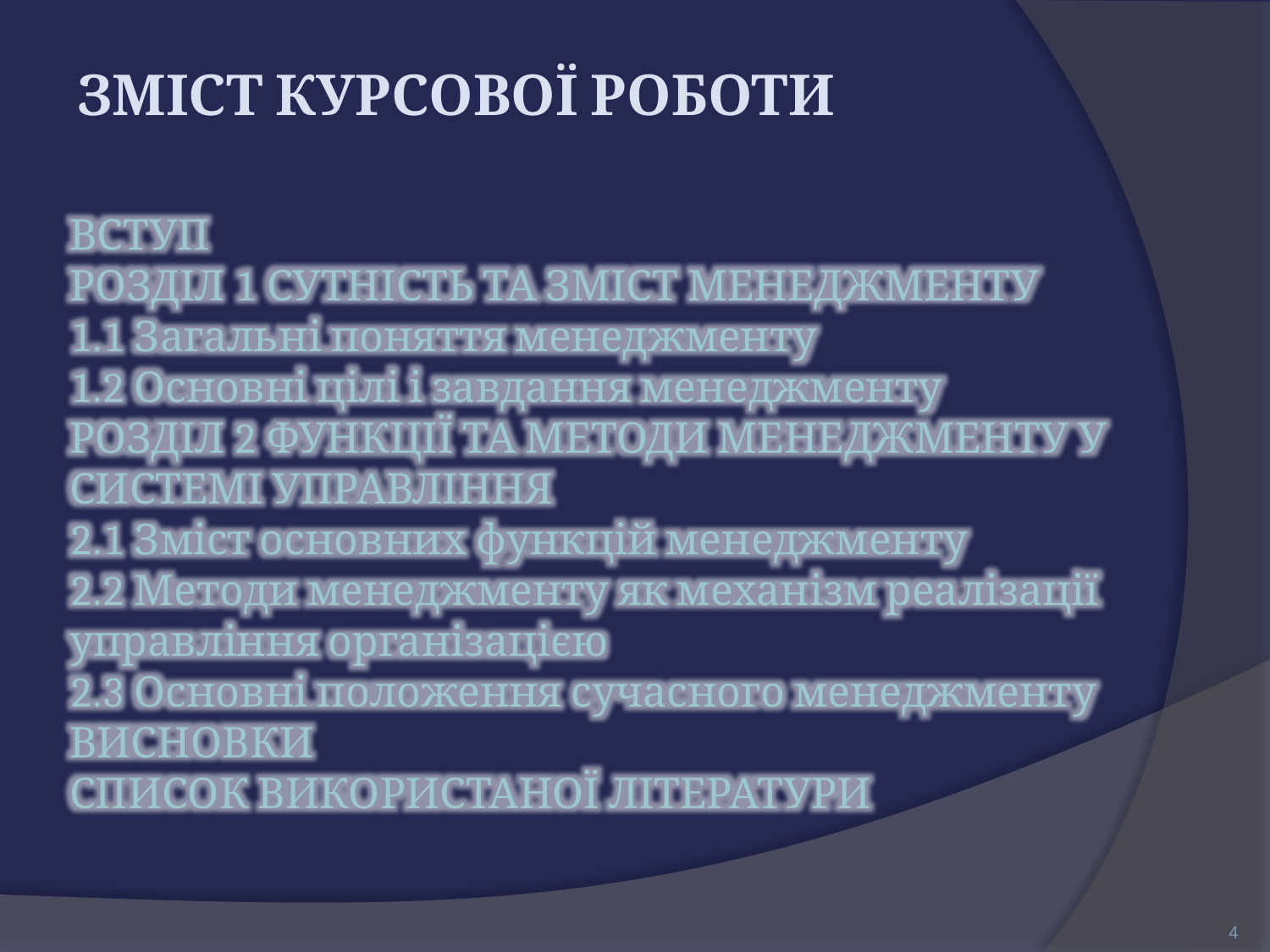

ЗМІСТ КУРСОВОЇ РОБОТИ
ВСТУП
РОЗДІЛ 1 СУТНІСТЬ ТА ЗМІСТ МЕНЕДЖМЕНТУ
1.1 Загальні поняття менеджменту
1.2 Основні цілі і завдання менеджменту
РОЗДІЛ 2 ФУНКЦІЇ ТА МЕТОДИ МЕНЕДЖМЕНТУ У СИСТЕМІ УПРАВЛІННЯ
2.1 Зміст основних функцій менеджменту
2.2 Методи менеджменту як механізм реалізації управління організацією
2.3 Основні положення сучасного менеджменту
ВИСНОВКИ
СПИСОК ВИКОРИСТАНОЇ ЛІТЕРАТУРИ
4